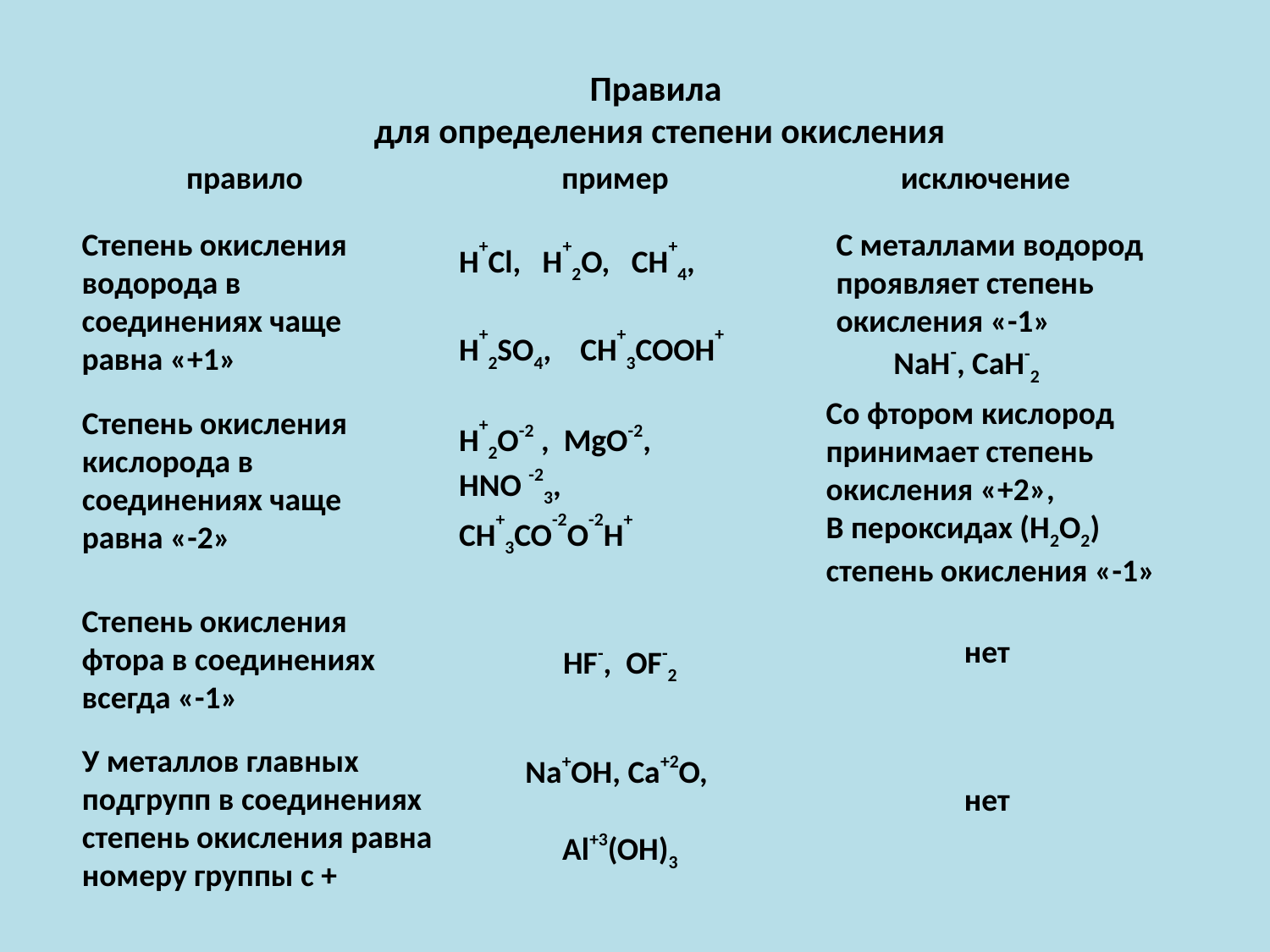

Правила
для определения степени окисления
| правило | пример | исключение |
| --- | --- | --- |
|  |  |  |
|  |  |  |
|  |  |  |
|  |  |  |
Степень окисления водорода в соединениях чаще равна «+1»
C металлами водород проявляет степень окисления «-1»
        NaH-, CaH-2
H+Cl,   H+2O,   CH+4,

H+2SO4,    CH+3COOH+
Со фтором кислород принимает степень окисления «+2»,
В пероксидах (Н2О2) степень окисления «-1»
Степень окисления кислорода в соединениях чаще равна «-2»
H+2O-2 ,  MgO-2,
HNO -23,
CH+3CO-2O-2H+
Степень окисления фтора в соединениях всегда «-1»
нет
HF-,  OF-2
У металлов главных подгрупп в соединениях степень окисления равна номеру группы с +
Na+OH, Ca+2O,

Al+3(OH)3
нет